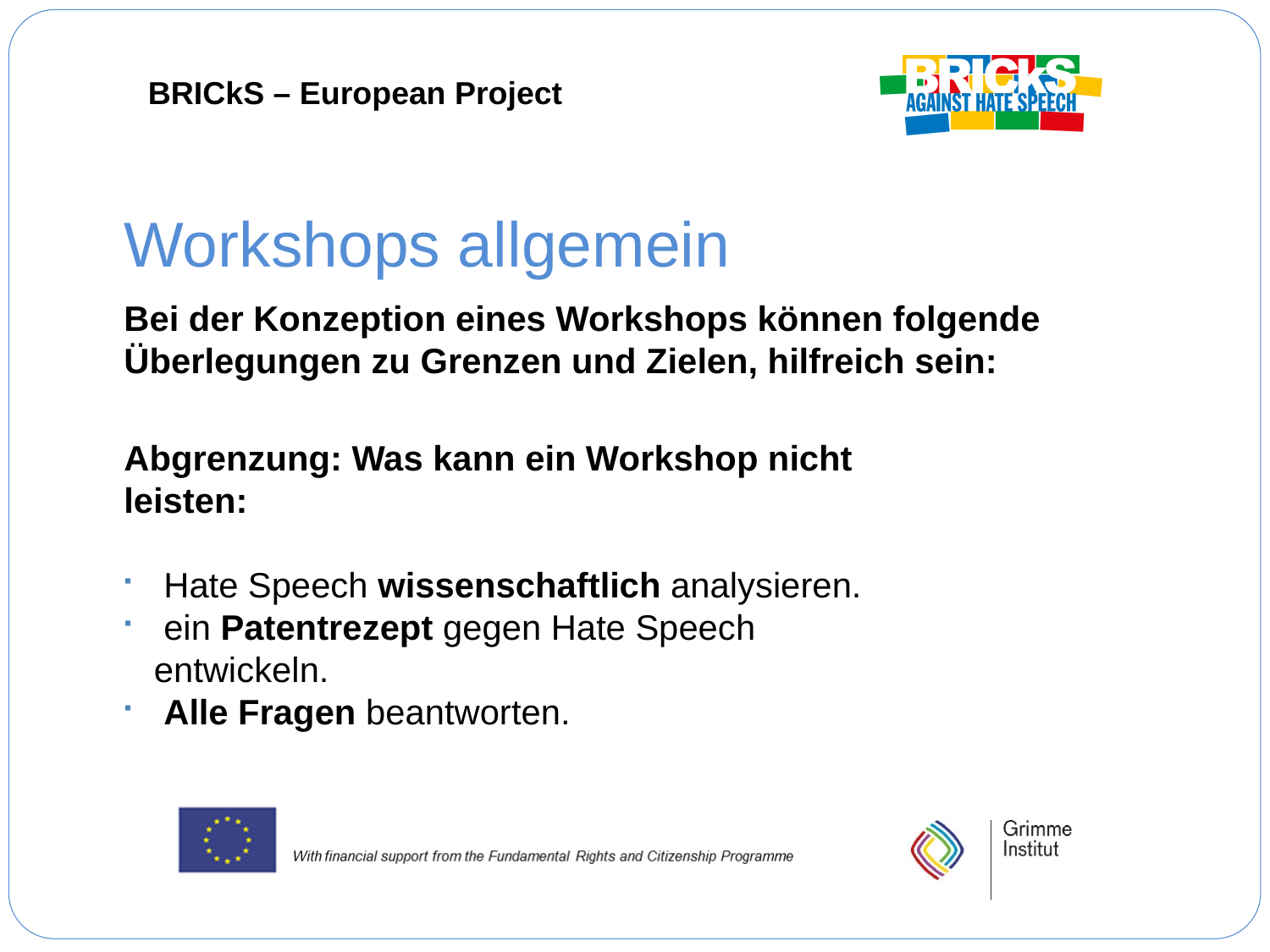

Workshops allgemein
Bei der Konzeption eines Workshops können folgende Überlegungen zu Grenzen und Zielen, hilfreich sein:
Abgrenzung: Was kann ein Workshop nicht leisten:

 Hate Speech wissenschaftlich analysieren.
 ein Patentrezept gegen Hate Speech entwickeln.
 Alle Fragen beantworten.